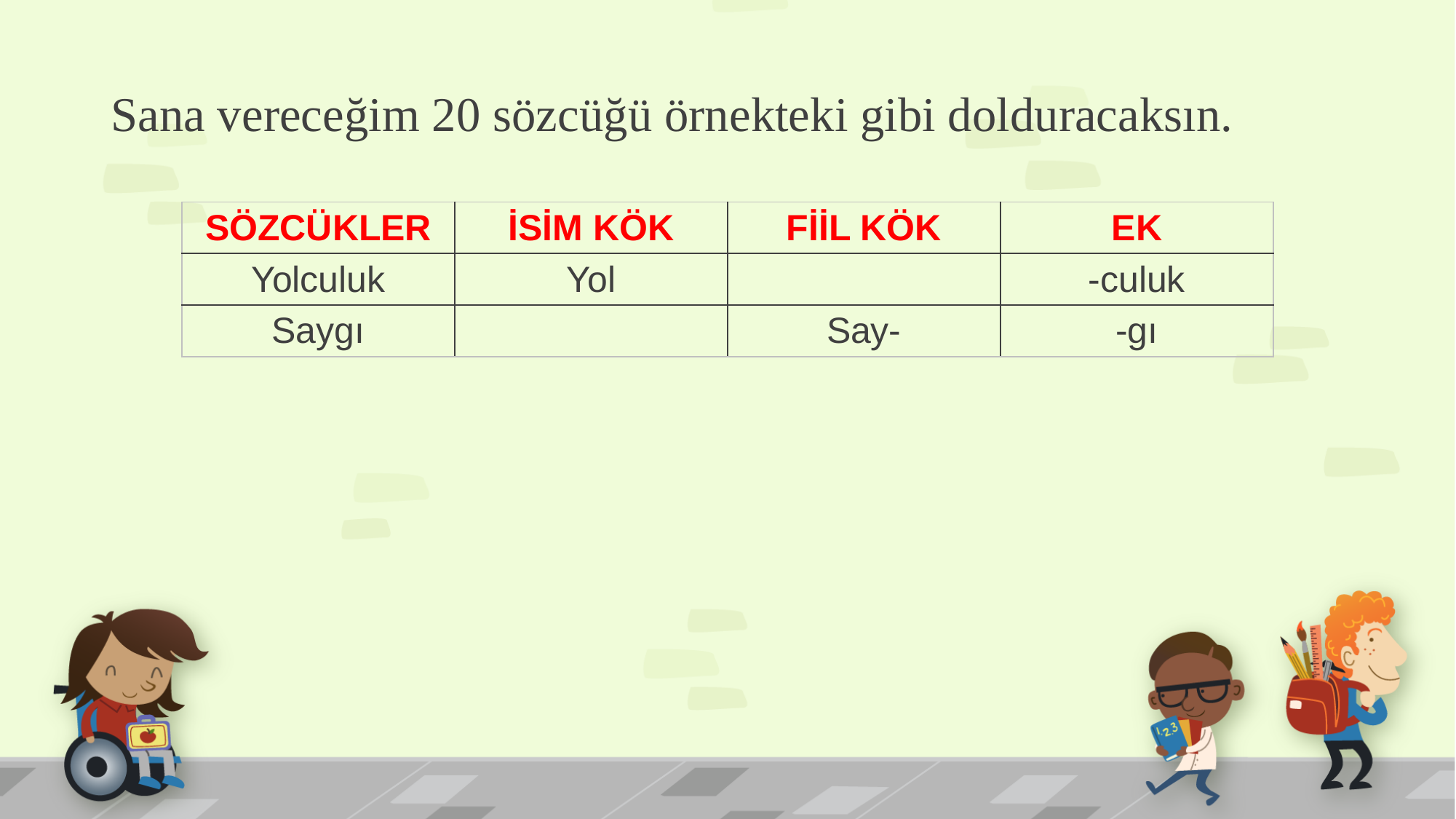

# Sana vereceğim 20 sözcüğü örnekteki gibi dolduracaksın.
| SÖZCÜKLER | İSİM KÖK | FİİL KÖK | EK |
| --- | --- | --- | --- |
| Yolculuk | Yol |  | -culuk |
| Saygı |  | Say- | -gı |